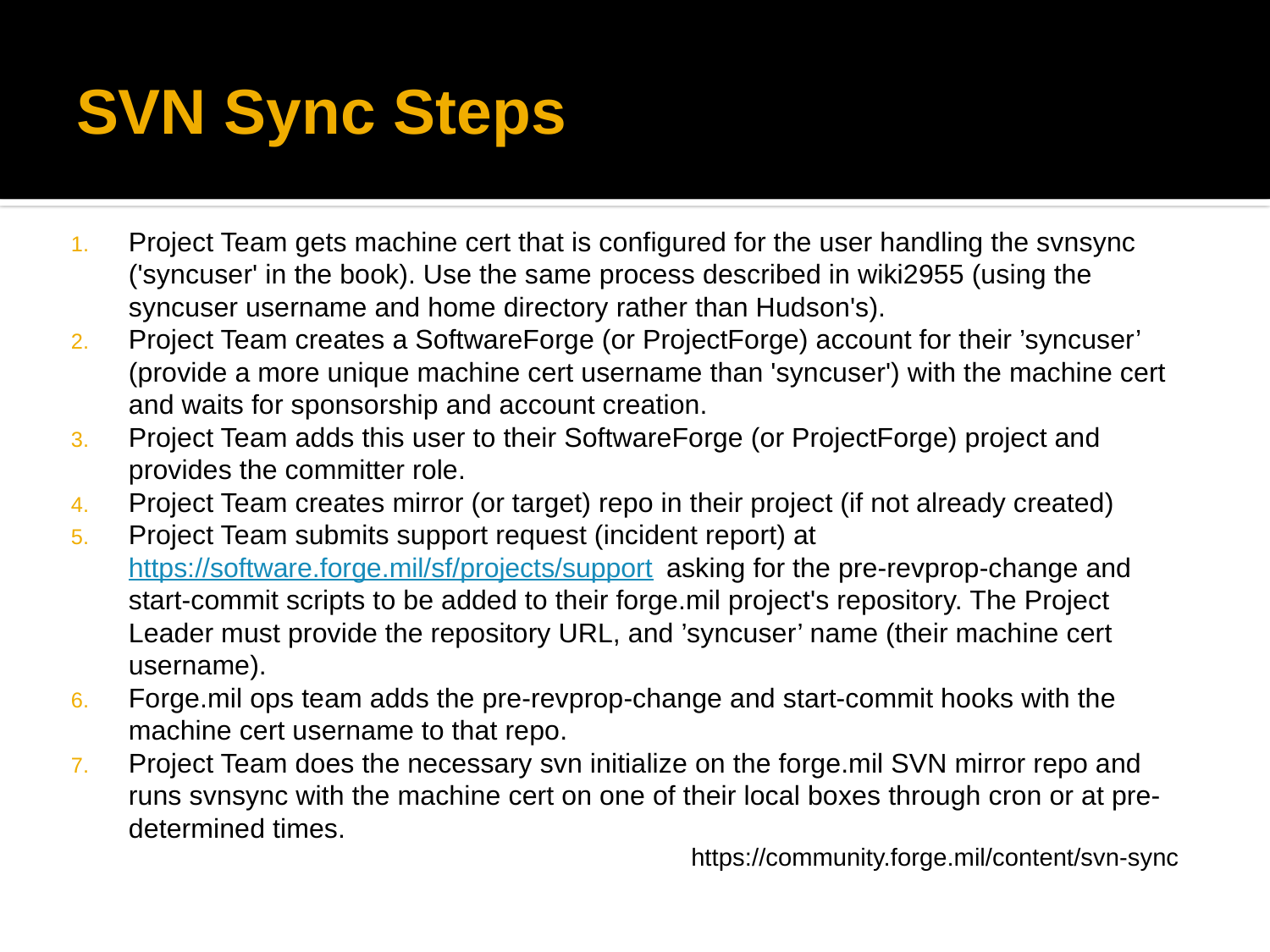

# SVN Sync Steps
Project Team gets machine cert that is configured for the user handling the svnsync ('syncuser' in the book). Use the same process described in wiki2955 (using the syncuser username and home directory rather than Hudson's).
Project Team creates a SoftwareForge (or ProjectForge) account for their ’syncuser’ (provide a more unique machine cert username than 'syncuser') with the machine cert and waits for sponsorship and account creation.
Project Team adds this user to their SoftwareForge (or ProjectForge) project and provides the committer role.
Project Team creates mirror (or target) repo in their project (if not already created)
Project Team submits support request (incident report) at https://software.forge.mil/sf/projects/support asking for the pre-revprop-change and start-commit scripts to be added to their forge.mil project's repository. The Project Leader must provide the repository URL, and ’syncuser’ name (their machine cert username).
Forge.mil ops team adds the pre-revprop-change and start-commit hooks with the machine cert username to that repo.
Project Team does the necessary svn initialize on the forge.mil SVN mirror repo and runs svnsync with the machine cert on one of their local boxes through cron or at pre-determined times.

https://community.forge.mil/content/svn-sync